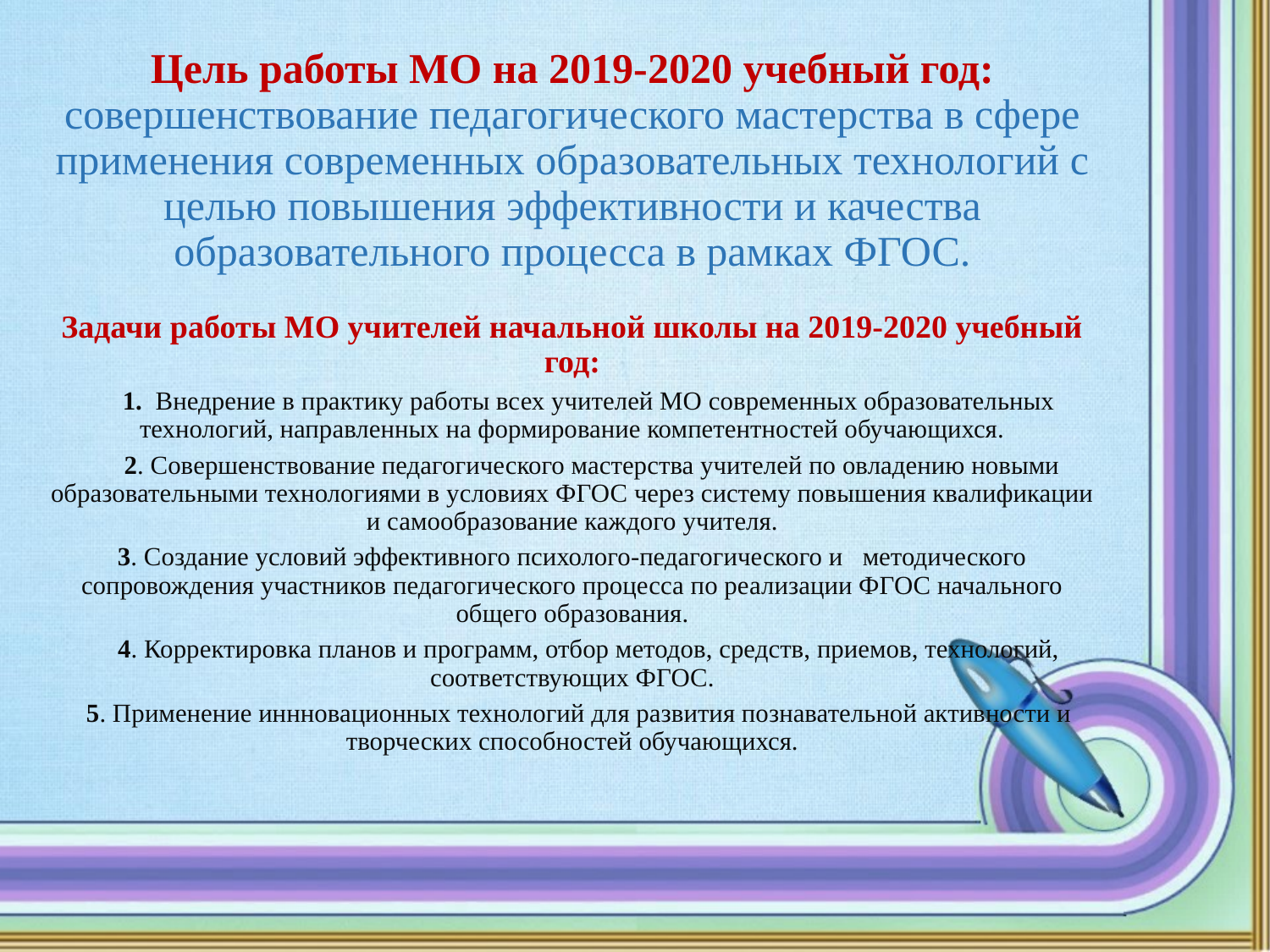

# Цель работы МО на 2019-2020 учебный год: совершенствование педагогического мастерства в сфере применения современных образовательных технологий с целью повышения эффективности и качества образовательного процесса в рамках ФГОС.
Задачи работы МО учителей начальной школы на 2019-2020 учебный год:
     1.  Внедрение в практику работы всех учителей МО современных образовательных технологий, направленных на формирование компетентностей обучающихся.
      2. Совершенствование педагогического мастерства учителей по овладению новыми образовательными технологиями в условиях ФГОС через систему повышения квалификации и самообразование каждого учителя.
3. Создание условий эффективного психолого-педагогического и   методического сопровождения участников педагогического процесса по реализации ФГОС начального общего образования.
     4. Корректировка планов и программ, отбор методов, средств, приемов, технологий, соответствующих ФГОС.
  5. Применение иннновационных технологий для развития познавательной активности и творческих способностей обучающихся.